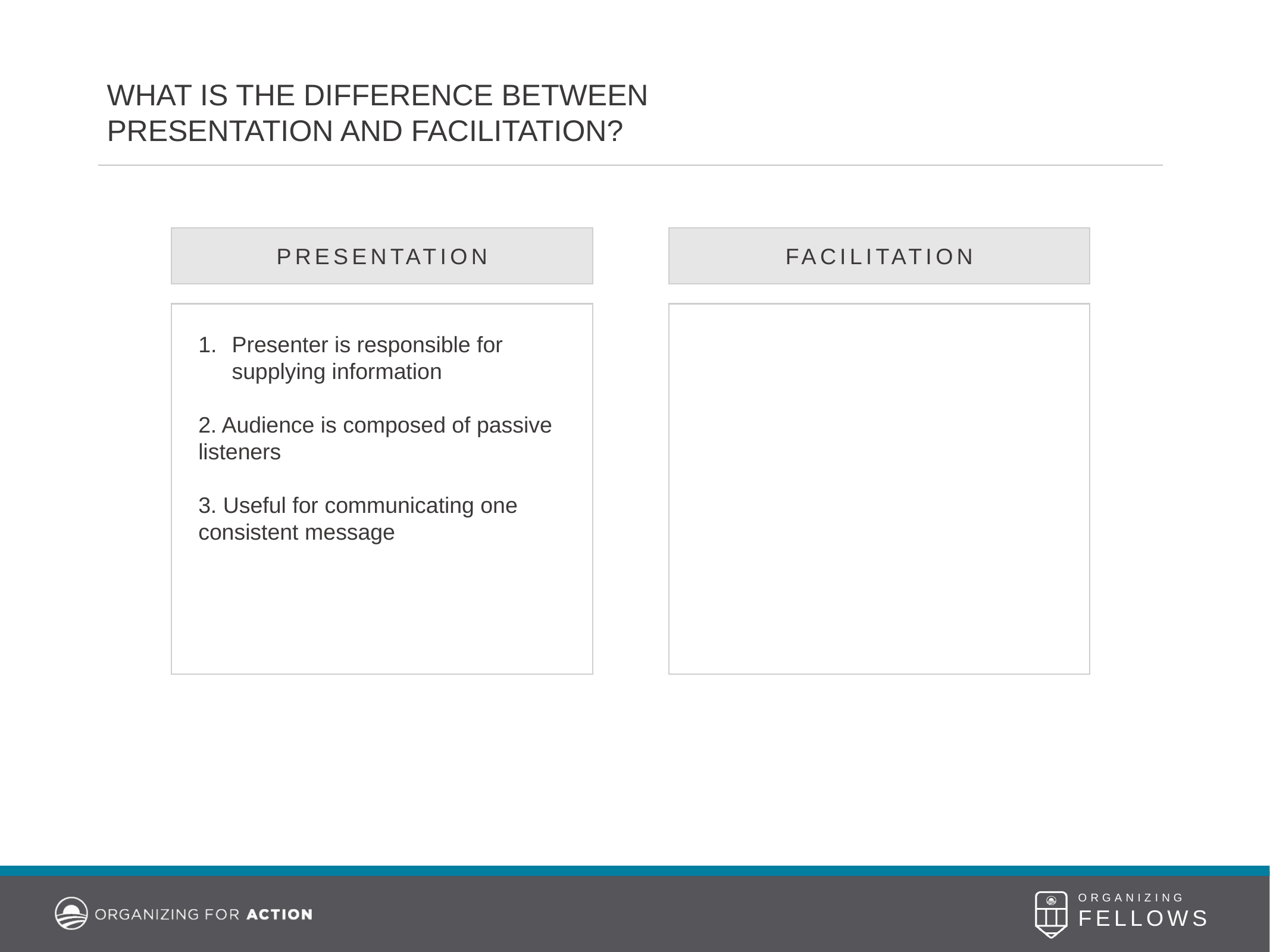

WHAT IS THE DIFFERENCE BETWEEN
PRESENTATION AND FACILITATION?
PRESENTATION
FACILITATION

Presenter is responsible for supplying information

2. Audience is composed of passive listeners

3. Useful for communicating one consistent message